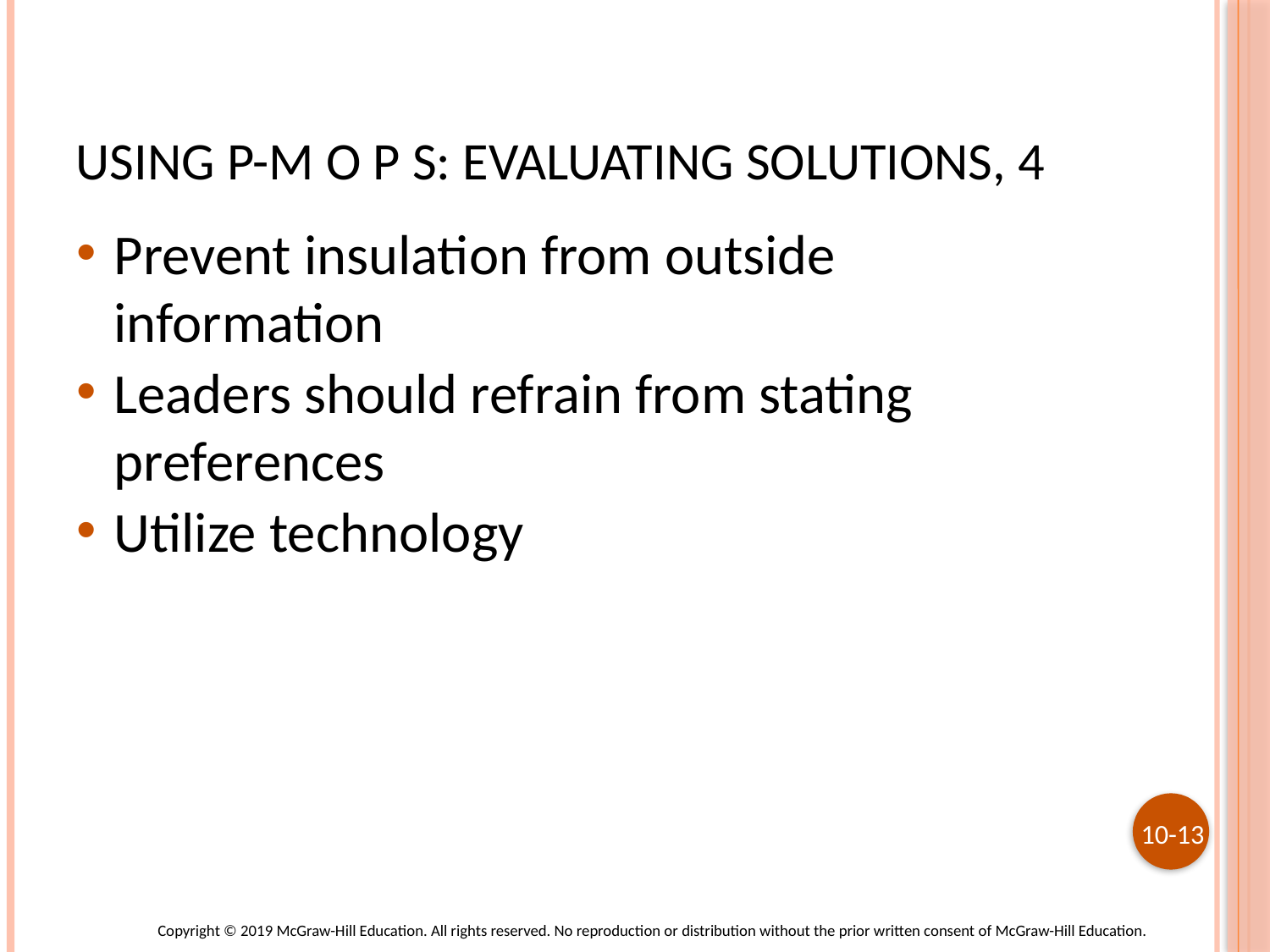

# Using P-m o p s: Evaluating Solutions, 4
Prevent insulation from outside information
Leaders should refrain from stating preferences
Utilize technology